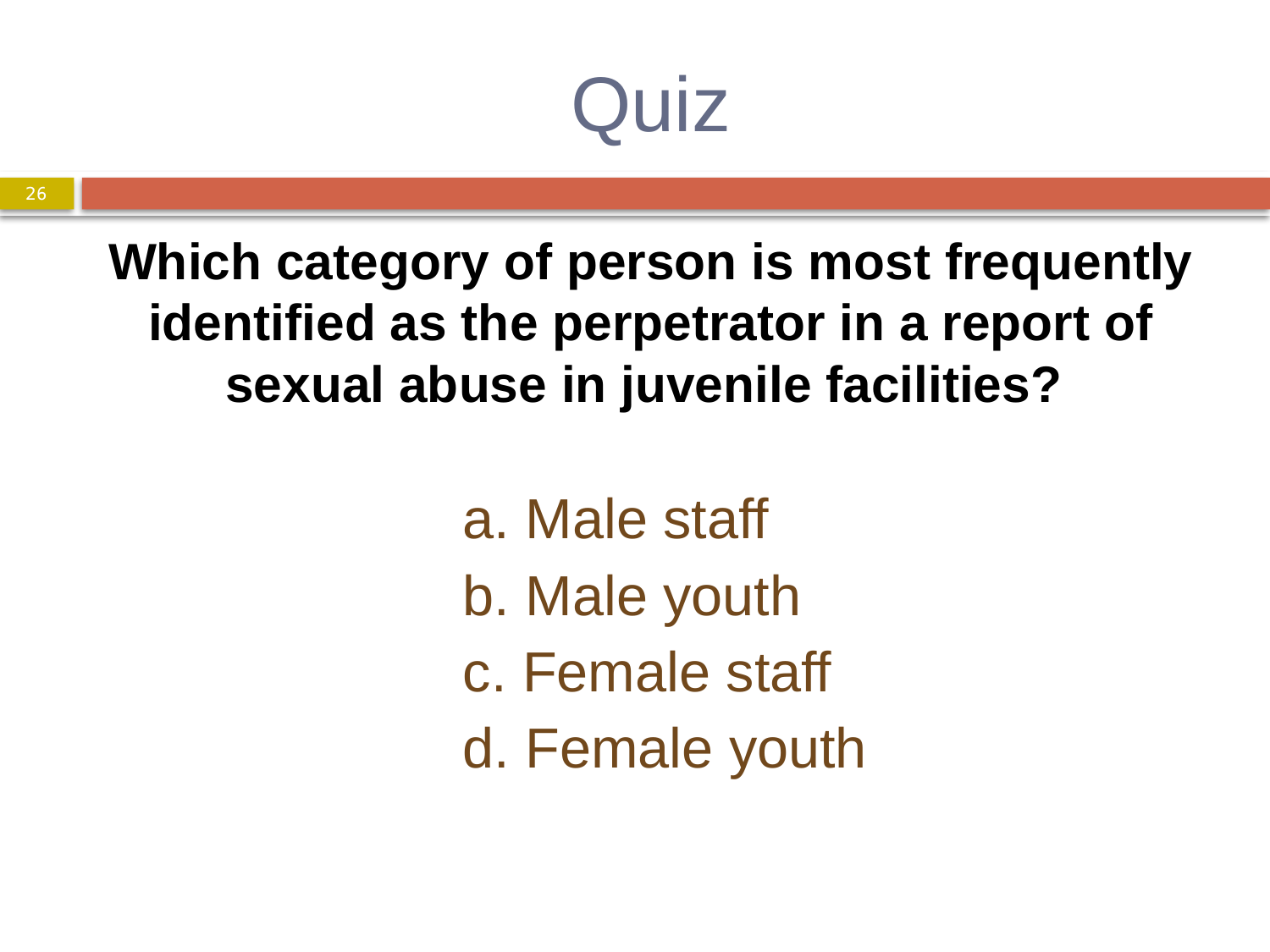

# Quiz
26
Which category of person is most frequently identified as the perpetrator in a report of sexual abuse in juvenile facilities?
a. Male staff
b. Male youth
c. Female staff
d. Female youth